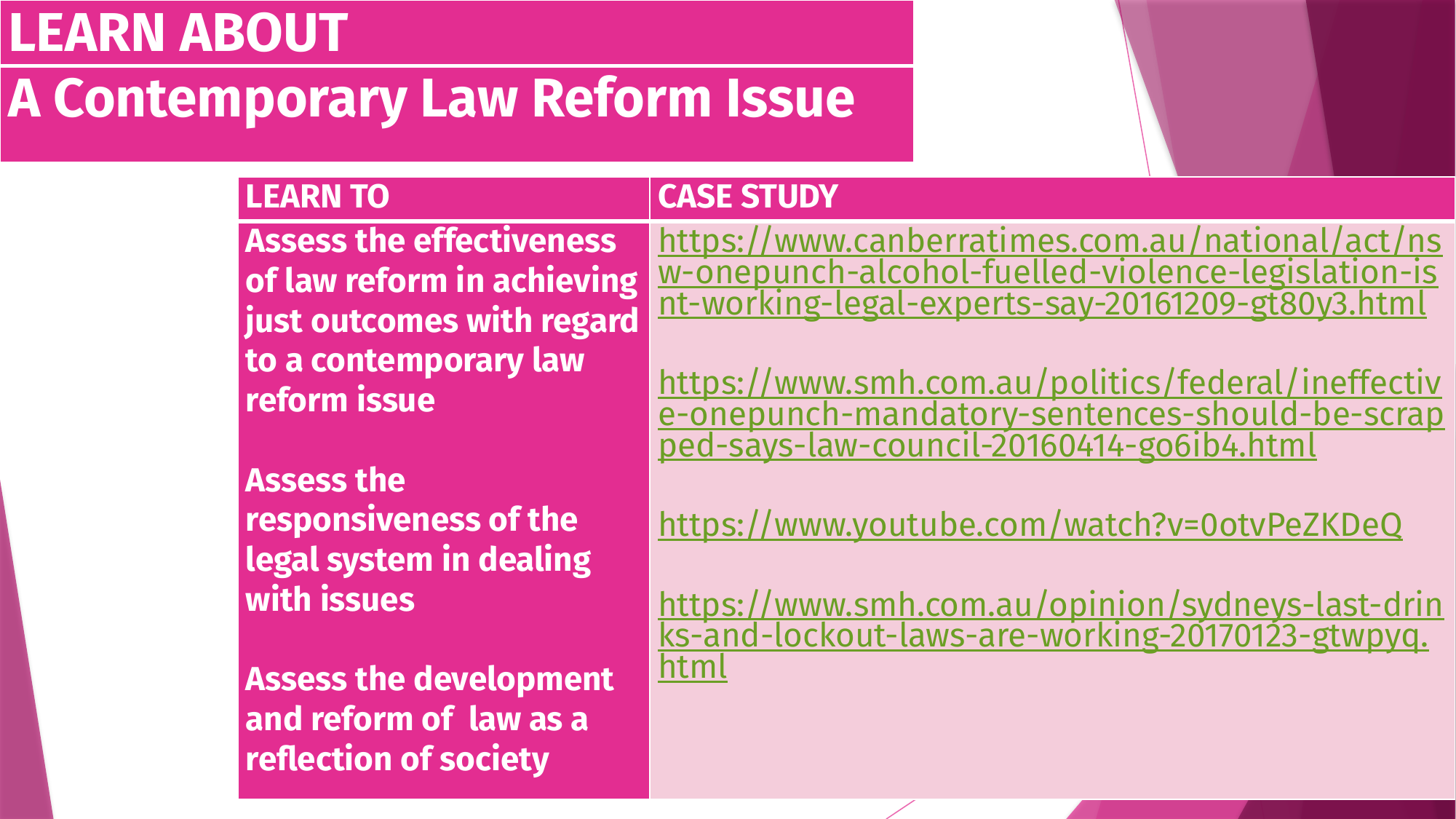

| LEARN ABOUT |
| --- |
| A Contemporary Law Reform Issue |
| LEARN TO | CASE STUDY |
| --- | --- |
| Assess the effectiveness of law reform in achieving just outcomes with regard to a contemporary law reform issue   Assess the responsiveness of the legal system in dealing with issues   Assess the development and reform of law as a reflection of society | https://www.canberratimes.com.au/national/act/nsw-onepunch-alcohol-fuelled-violence-legislation-isnt-working-legal-experts-say-20161209-gt80y3.html   https://www.smh.com.au/politics/federal/ineffective-onepunch-mandatory-sentences-should-be-scrapped-says-law-council-20160414-go6ib4.html   https://www.youtube.com/watch?v=0otvPeZKDeQ   https://www.smh.com.au/opinion/sydneys-last-drinks-and-lockout-laws-are-working-20170123-gtwpyq.html |